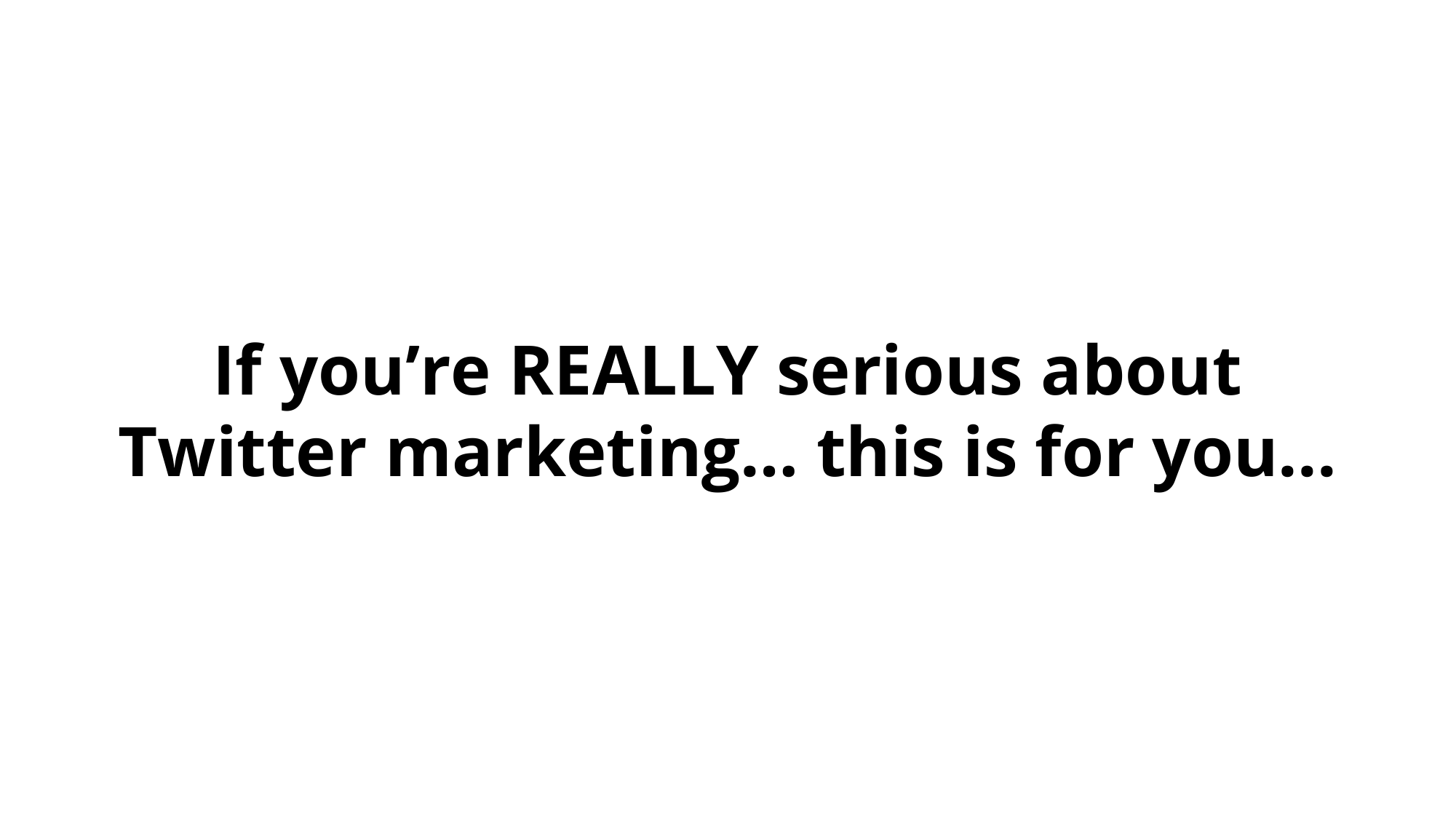

If you’re REALLY serious about Twitter marketing… this is for you...